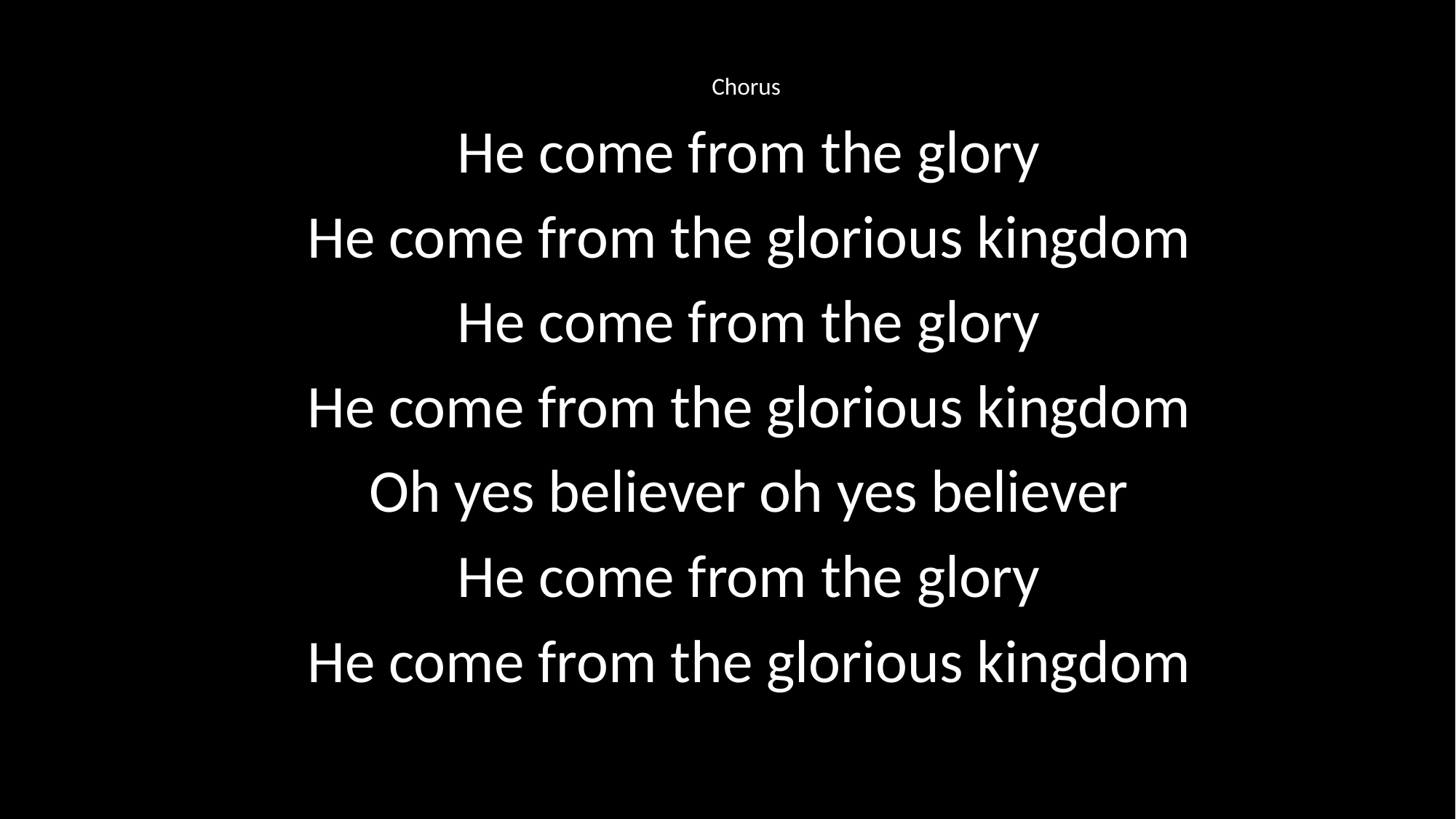

Chorus
He come from the glory
He come from the glorious kingdom
He come from the glory
He come from the glorious kingdom
Oh yes believer oh yes believer
He come from the glory
He come from the glorious kingdom